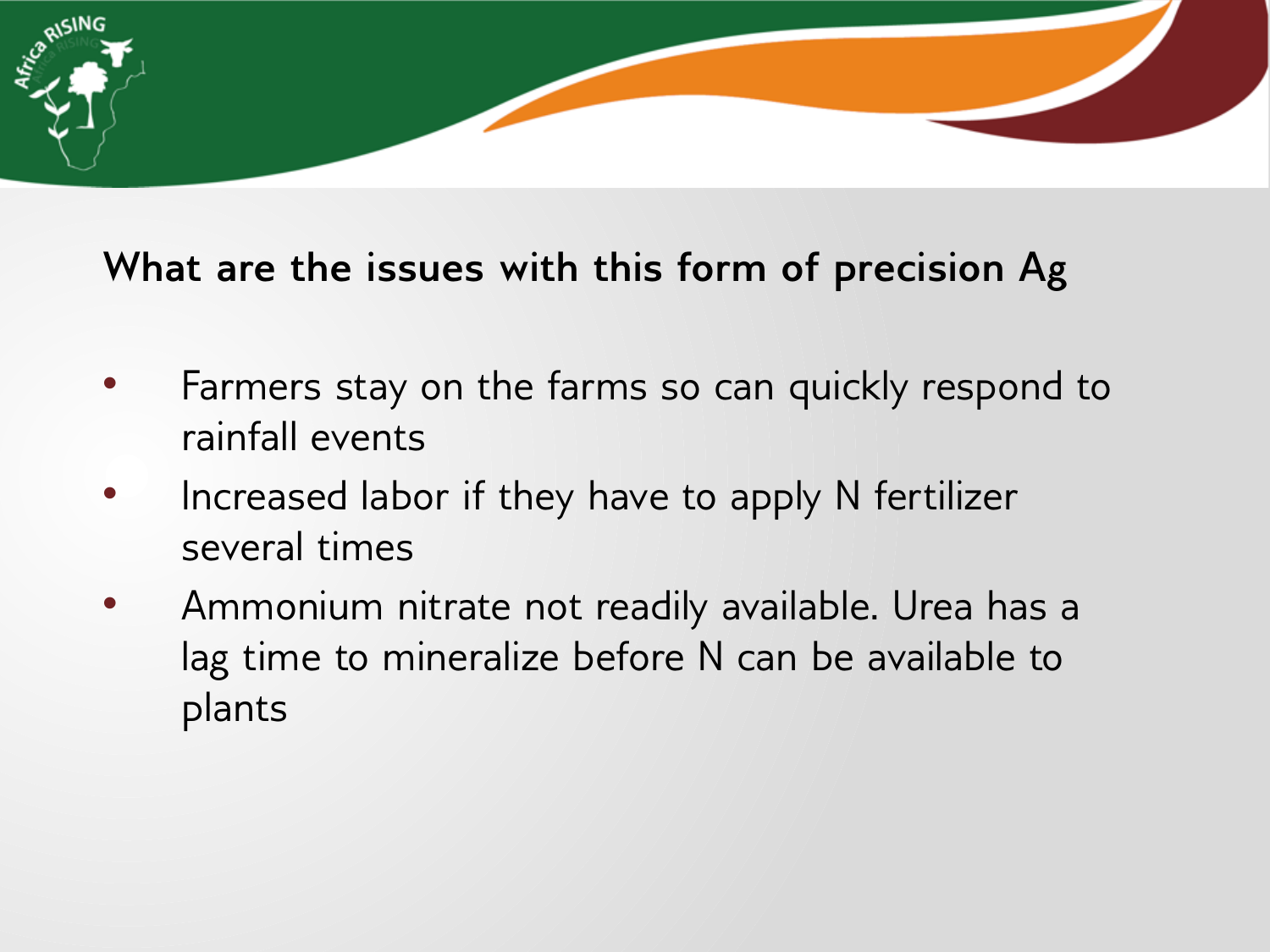

What are the issues with this form of precision Ag

Farmers stay on the farms so can quickly respond to rainfall events
Increased labor if they have to apply N fertilizer several times
Ammonium nitrate not readily available. Urea has a lag time to mineralize before N can be available to plants